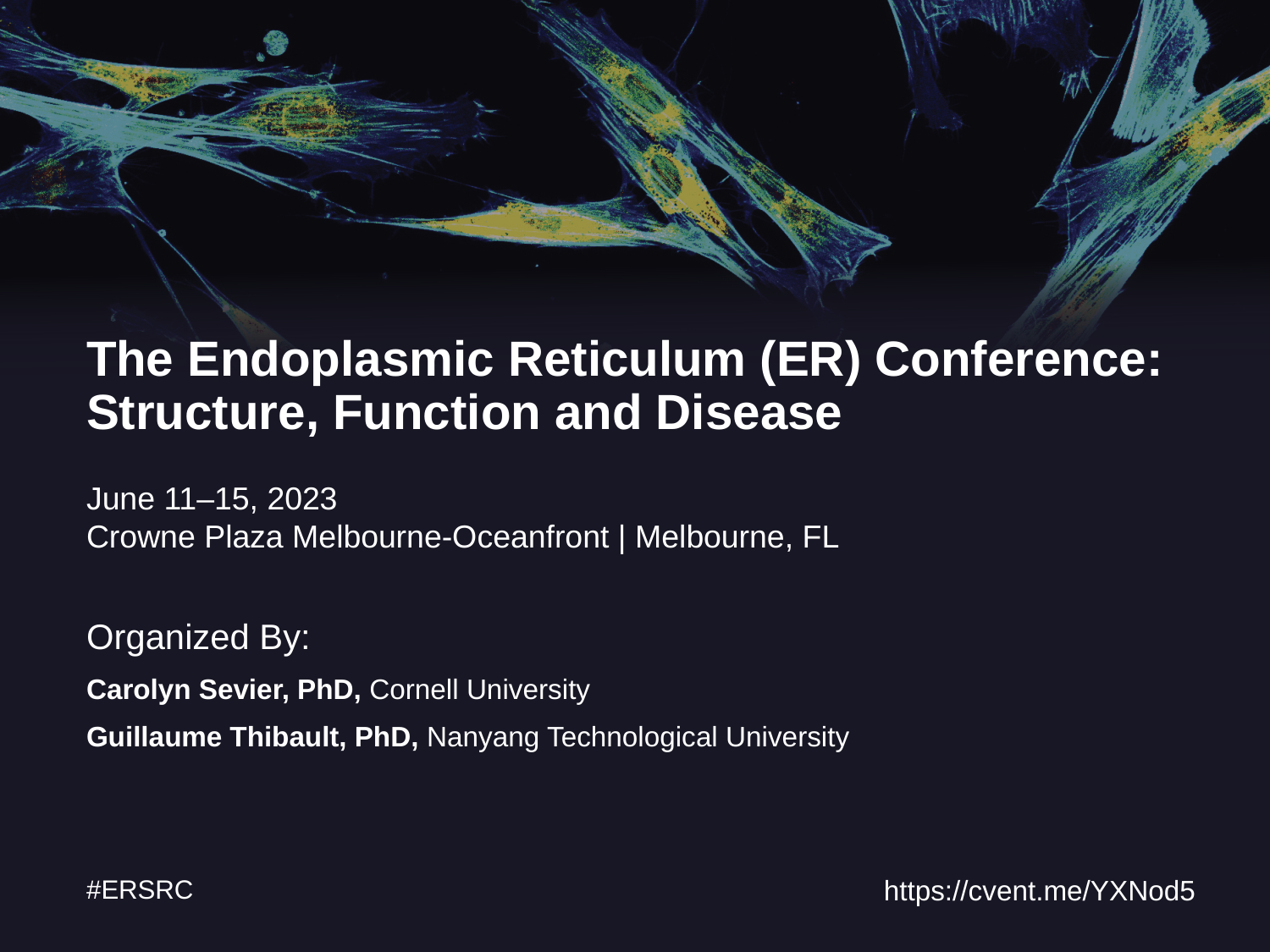

The Endoplasmic Reticulum (ER) Conference:
Structure, Function and Disease
June 11–15, 2023
Crowne Plaza Melbourne-Oceanfront | Melbourne, FL
Organized By:
Carolyn Sevier, PhD, Cornell University
Guillaume Thibault, PhD, Nanyang Technological University

#ERSRC
https://cvent.me/YXNod5